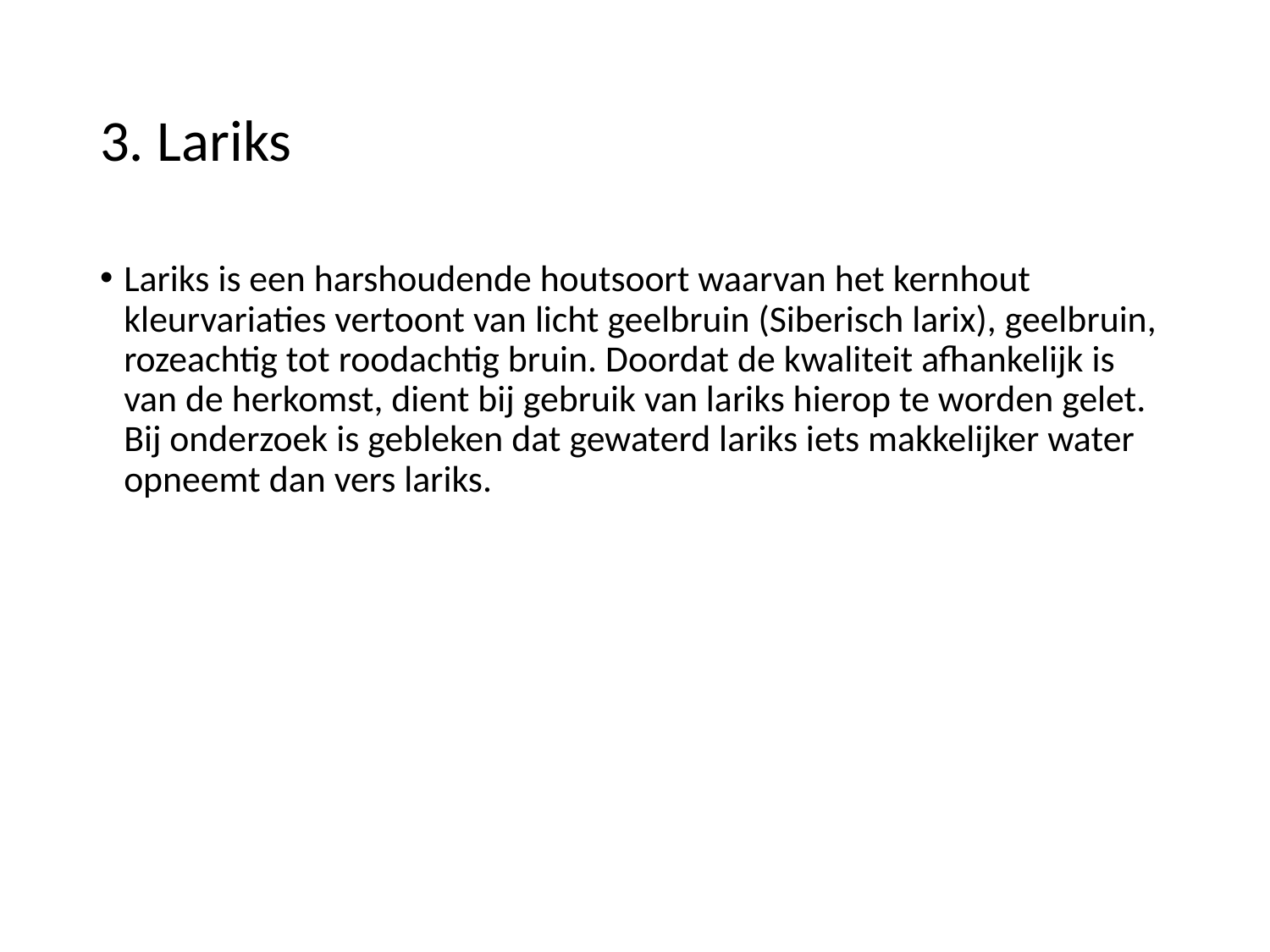

# 3. Lariks
Lariks is een harshoudende houtsoort waarvan het kernhout kleurvariaties vertoont van licht geelbruin (Siberisch larix), geelbruin, rozeachtig tot roodachtig bruin. Doordat de kwaliteit afhankelijk is van de herkomst, dient bij gebruik van lariks hierop te worden gelet. Bij onderzoek is gebleken dat gewaterd lariks iets makkelijker water opneemt dan vers lariks.